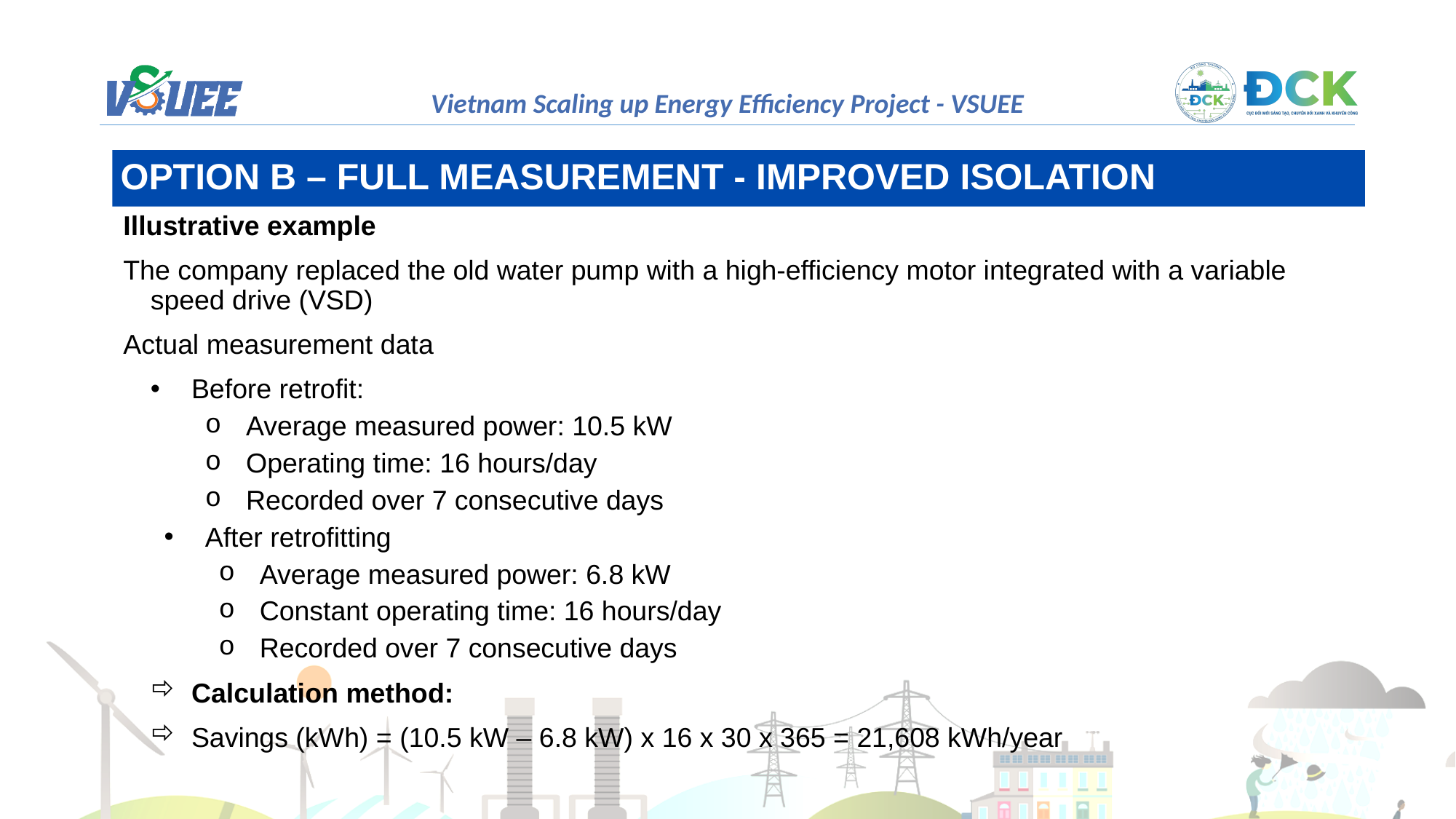

OPTION B – FULL MEASUREMENT - IMPROVED ISOLATION
Illustrative example
The company replaced the old water pump with a high-efficiency motor integrated with a variable speed drive (VSD)
Actual measurement data
Before retrofit:
Average measured power: 10.5 kW
Operating time: 16 hours/day
Recorded over 7 consecutive days
After retrofitting
Average measured power: 6.8 kW
Constant operating time: 16 hours/day
Recorded over 7 consecutive days
Calculation method:
Savings (kWh) = (10.5 kW – 6.8 kW) x 16 x 30 x 365 = 21,608 kWh/year